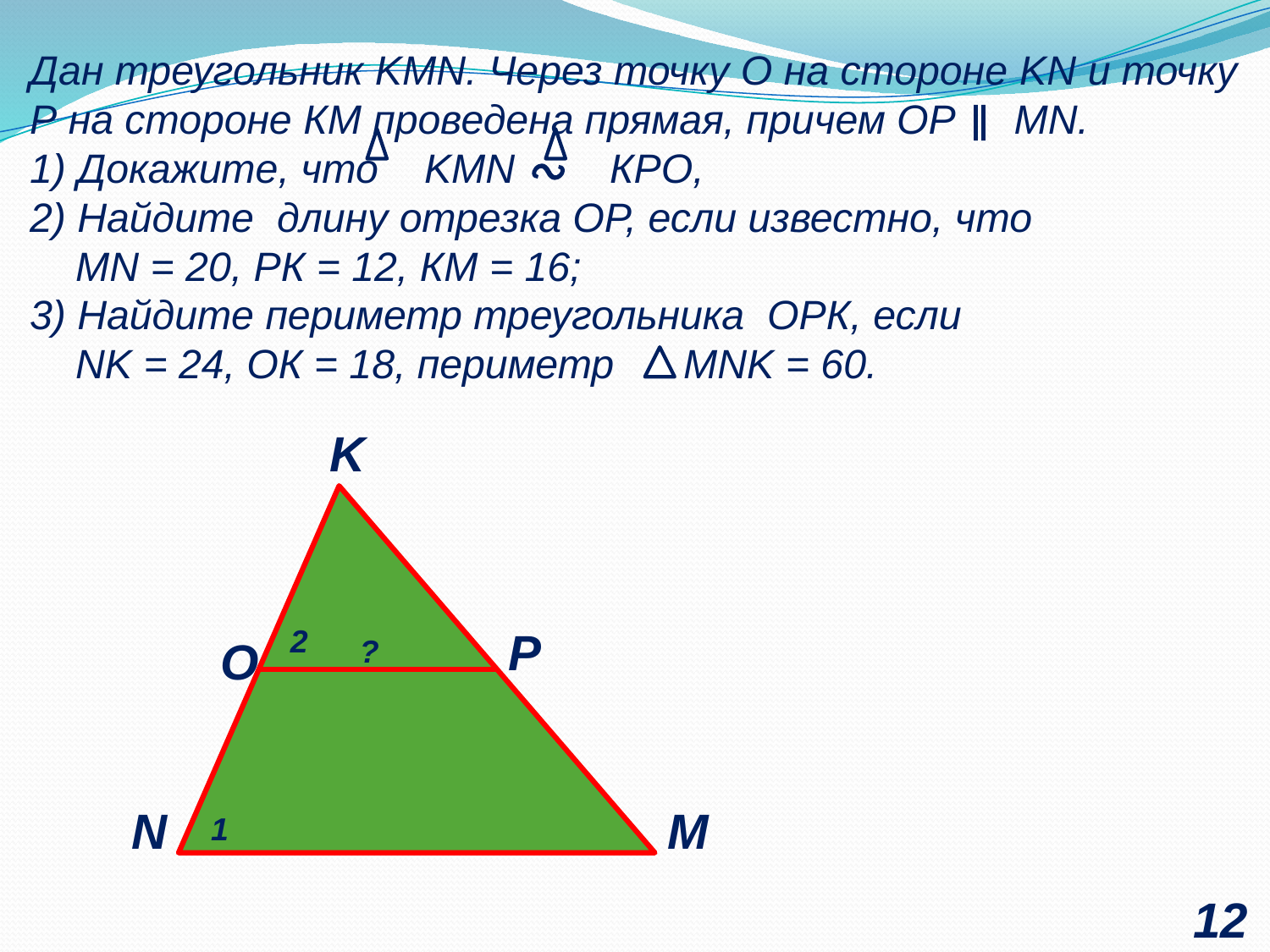

# Дан треугольник KMN. Через точку О на стороне KN и точку Р на стороне КМ проведена прямая, причем ОР   ⃦  MN. 1) Докажите, что    KMN ∾    КРО, 2) Найдите  длину отрезка ОР, если известно, что MN = 20, РК = 12, КМ = 16; 3) Найдите периметр треугольника  ОРК, если NK = 24, ОК = 18, периметр      MNK = 60.

K

2
P
O
?
N
M
1
12